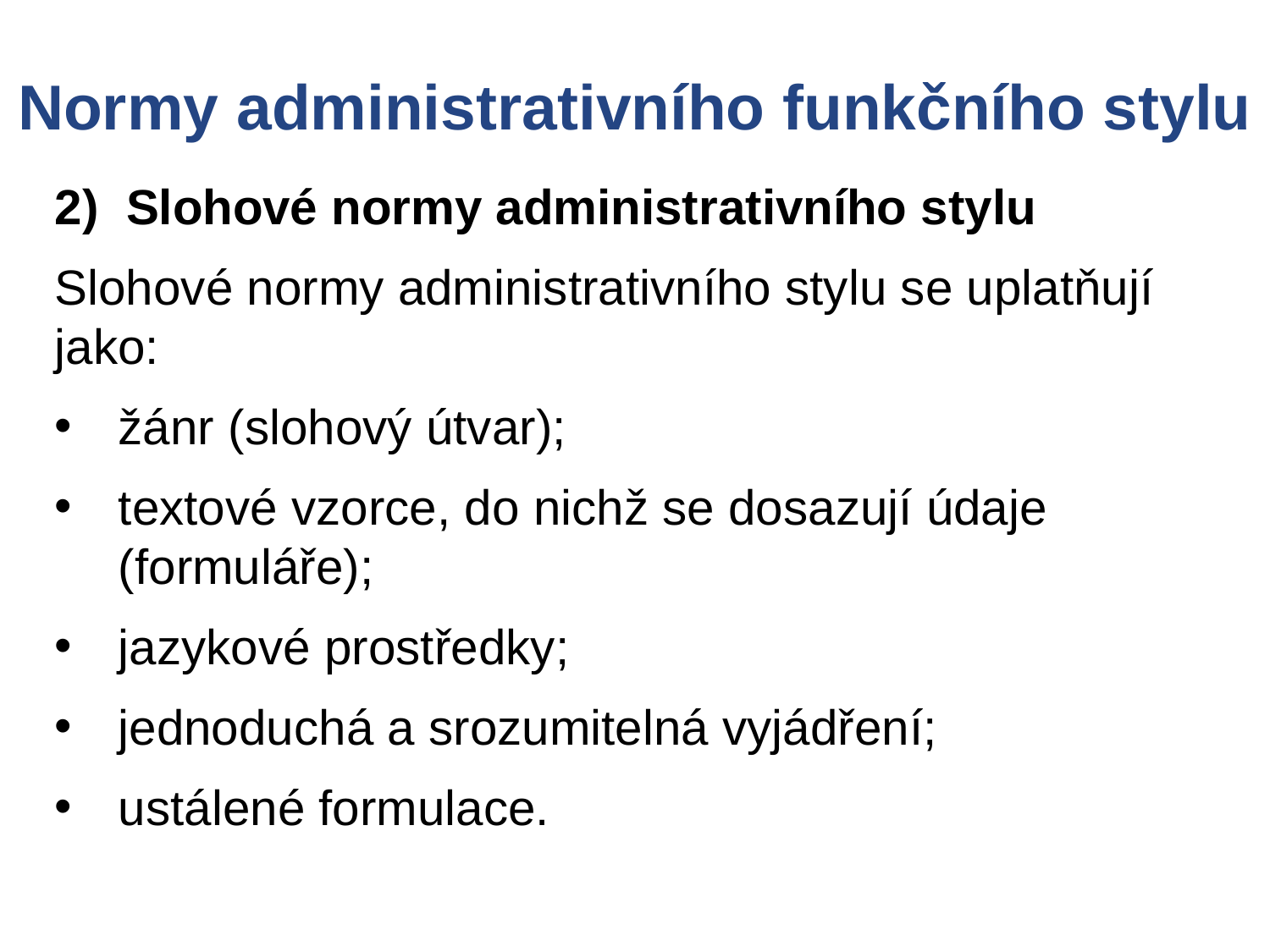

Normy administrativního funkčního stylu
Slohové normy administrativního stylu
Slohové normy administrativního stylu se uplatňují jako:
žánr (slohový útvar);
textové vzorce, do nichž se dosazují údaje (formuláře);
jazykové prostředky;
jednoduchá a srozumitelná vyjádření;
ustálené formulace.